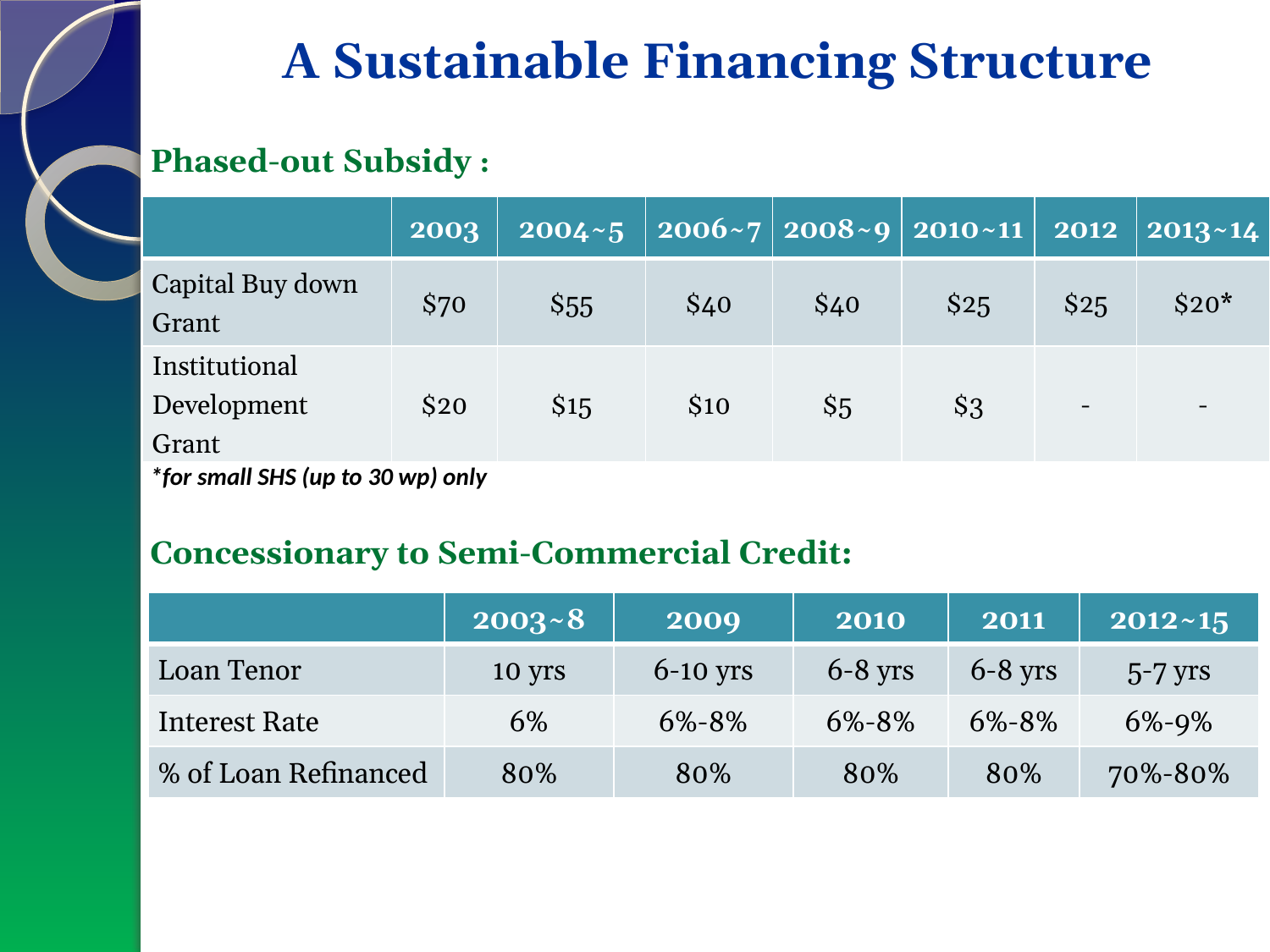

# A Sustainable Financing Structure
Phased-out Subsidy :
|  | 2003 | 2004~5 | 2006~7 | 2008~9 | 2010~11 | 2012 | 2013~14 |
| --- | --- | --- | --- | --- | --- | --- | --- |
| Capital Buy down Grant | $70 | $55 | $40 | $40 | $25 | $25 | $20\* |
| Institutional Development Grant | $20 | $15 | $10 | $5 | $3 | - | - |
*for small SHS (up to 30 wp) only
Concessionary to Semi-Commercial Credit:
|  | 2003~8 | 2009 | 2010 | 2011 | 2012~15 |
| --- | --- | --- | --- | --- | --- |
| Loan Tenor | 10 yrs | 6-10 yrs | 6-8 yrs | 6-8 yrs | 5-7 yrs |
| Interest Rate | 6% | 6%-8% | 6%-8% | 6%-8% | 6%-9% |
| % of Loan Refinanced | 80% | 80% | 80% | 80% | 70%-80% |